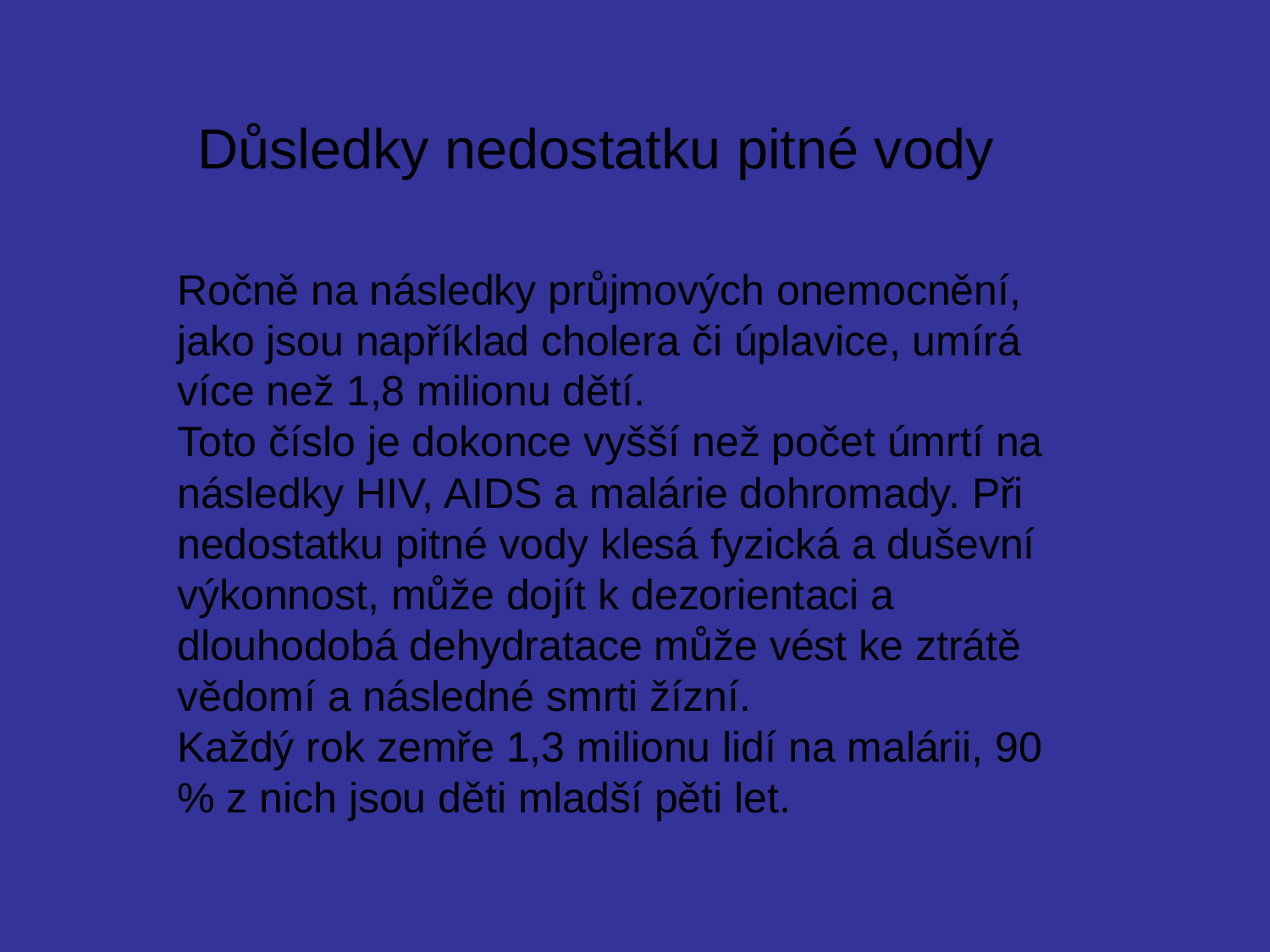

Důsledky nedostatku pitné vody
Ročně na následky průjmových onemocnění, jako jsou například cholera či úplavice, umírá více než 1,8 milionu dětí.
Toto číslo je dokonce vyšší než počet úmrtí na následky HIV, AIDS a malárie dohromady. Při nedostatku pitné vody klesá fyzická a duševní výkonnost, může dojít k dezorientaci a dlouhodobá dehydratace může vést ke ztrátě vědomí a následné smrti žízní.
Každý rok zemře 1,3 milionu lidí na malárii, 90 % z nich jsou děti mladší pěti let.